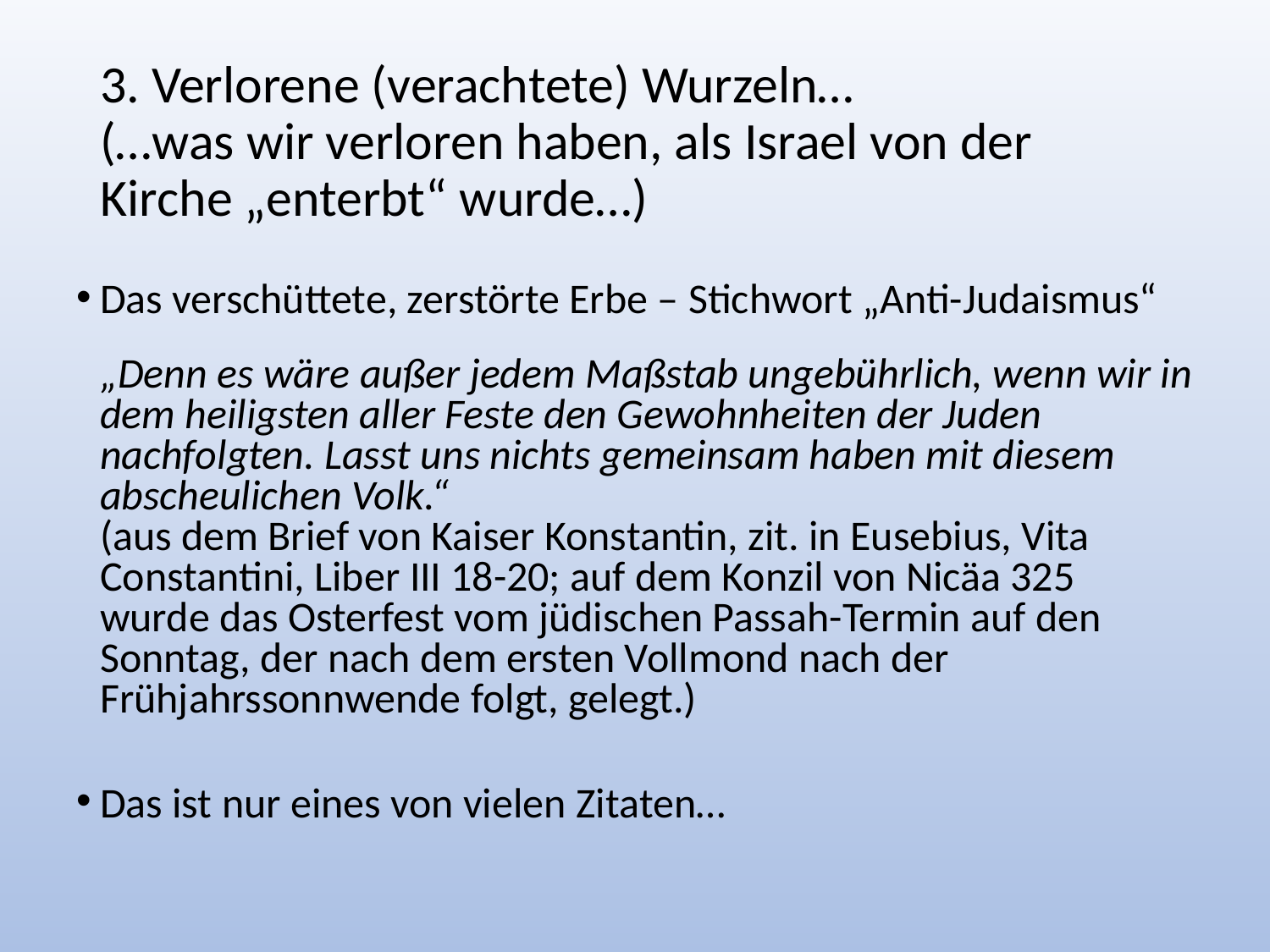

# 3. Verlorene (verachtete) Wurzeln… (…was wir verloren haben, als Israel von der Kirche „enterbt“ wurde…)
Das verschüttete, zerstörte Erbe – Stichwort „Anti-Judaismus“
„Denn es wäre außer jedem Maßstab ungebührlich, wenn wir in dem heiligsten aller Feste den Gewohnheiten der Juden nachfolgten. Lasst uns nichts gemeinsam haben mit diesem abscheulichen Volk.“
(aus dem Brief von Kaiser Konstantin, zit. in Eusebius, Vita Constantini, Liber III 18-20; auf dem Konzil von Nicäa 325 wurde das Osterfest vom jüdischen Passah-Termin auf den Sonntag, der nach dem ersten Vollmond nach der Frühjahrssonnwende folgt, gelegt.)
Das ist nur eines von vielen Zitaten…